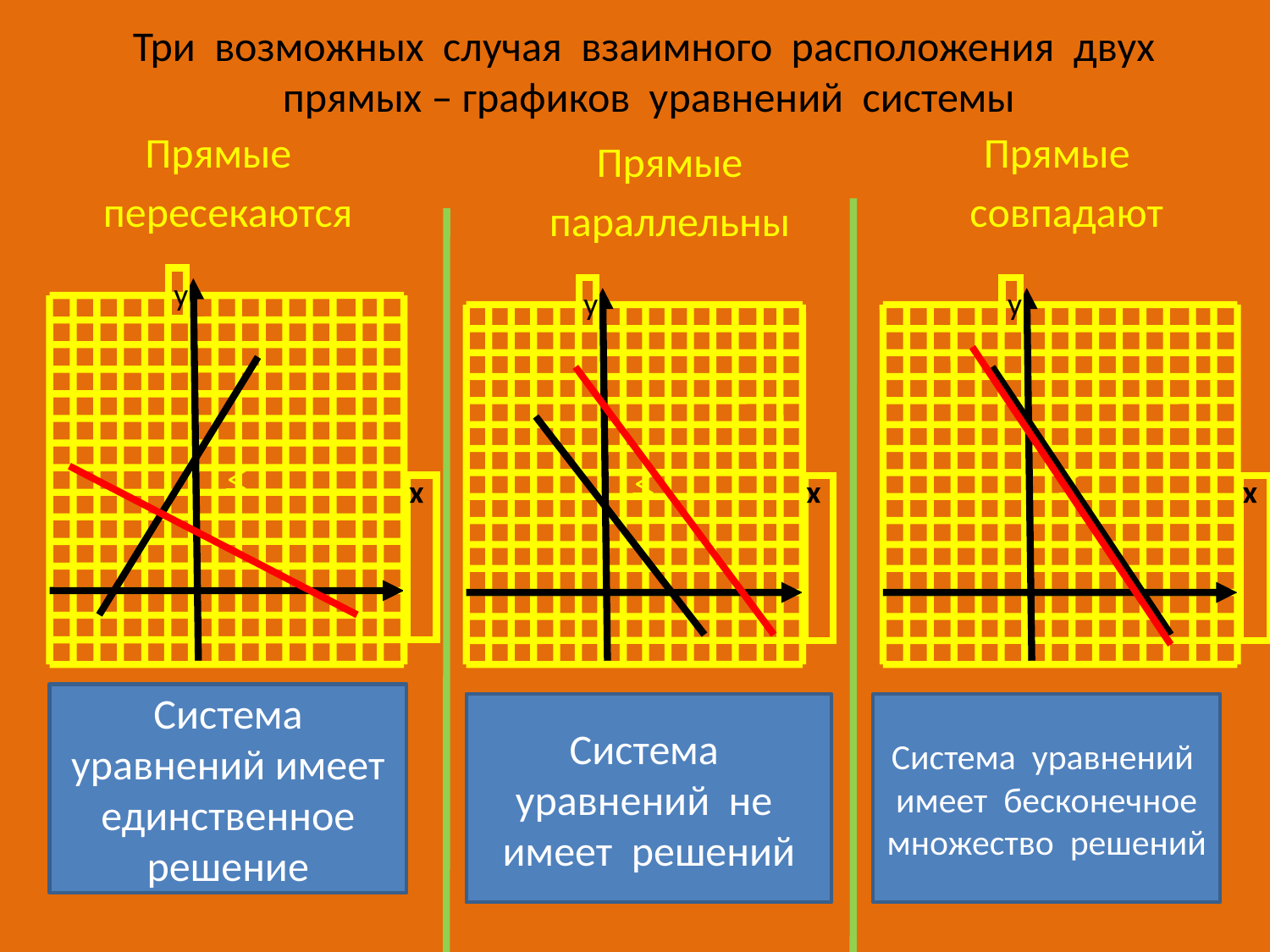

# Три  возможных  случая  взаимного  расположения  двух  прямых – графиков  уравнений  системы
Прямые
 пересекаются
Прямые
совпадают
Прямые
параллельны
y

М

   x
y

М

   x
y

М

   x
Система уравнений имеет единственное решение
Система  уравнений  не  имеет  решений
Система  уравнений  имеет  бесконечное множество  решений